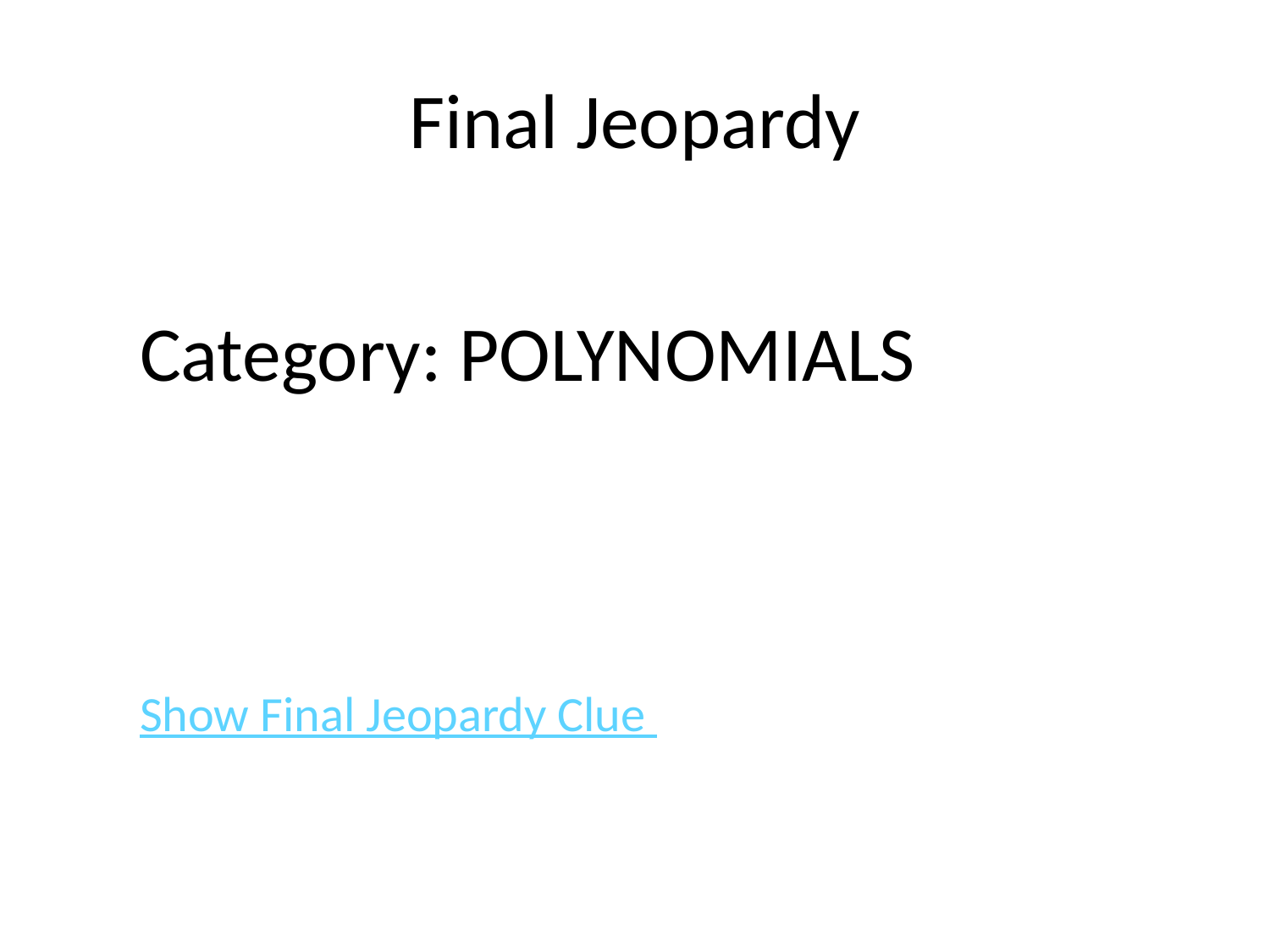

# Final Jeopardy

Category: POLYNOMIALS

Show Final Jeopardy Clue